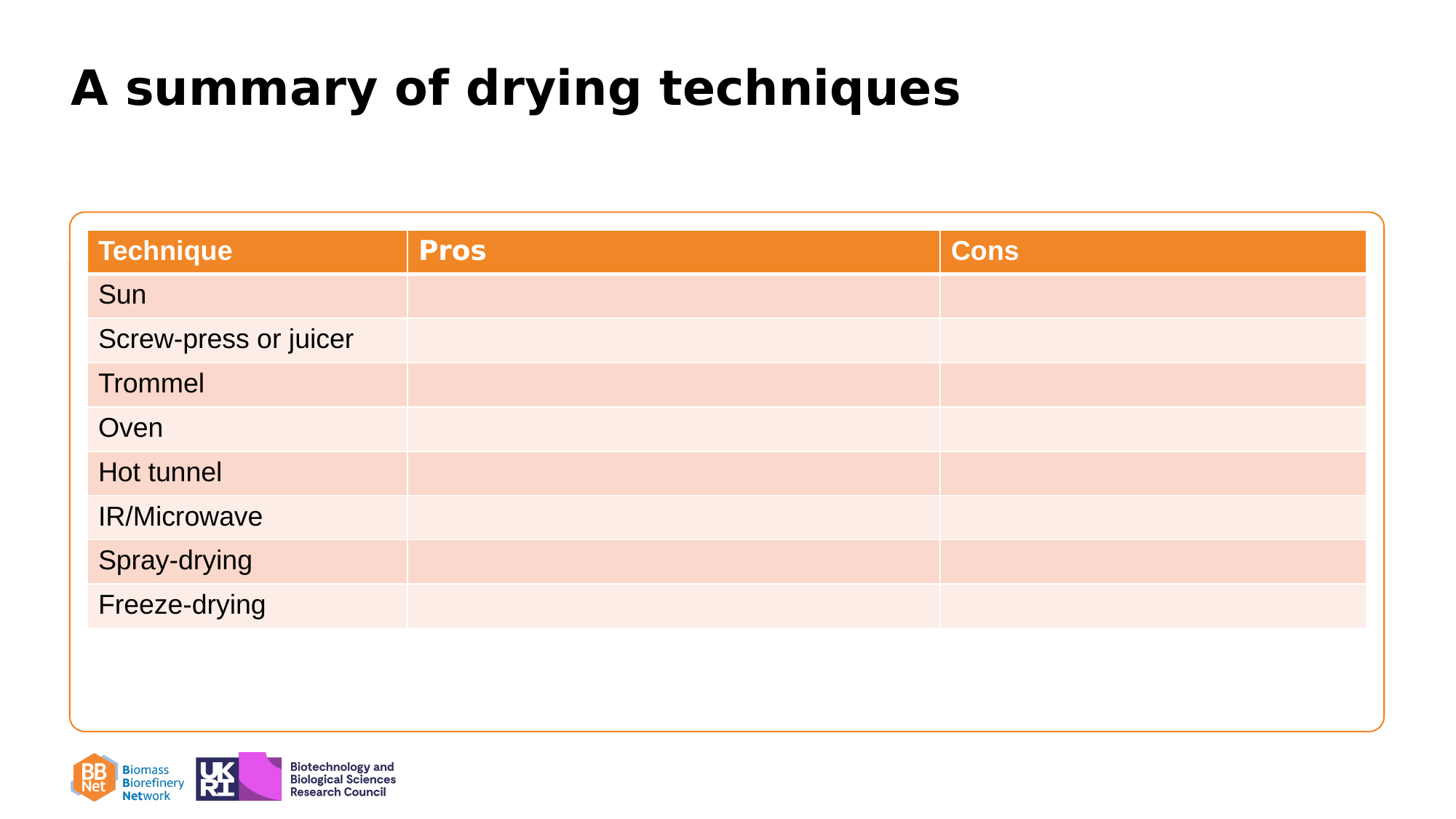

# A summary of drying techniques
| Technique | Pros | Cons |
| --- | --- | --- |
| Sun |  |  |
| Screw-press or juicer |  |  |
| Trommel |  |  |
| Oven |  |  |
| Hot tunnel |  |  |
| IR/Microwave |  |  |
| Spray-drying |  |  |
| Freeze-drying |  |  |